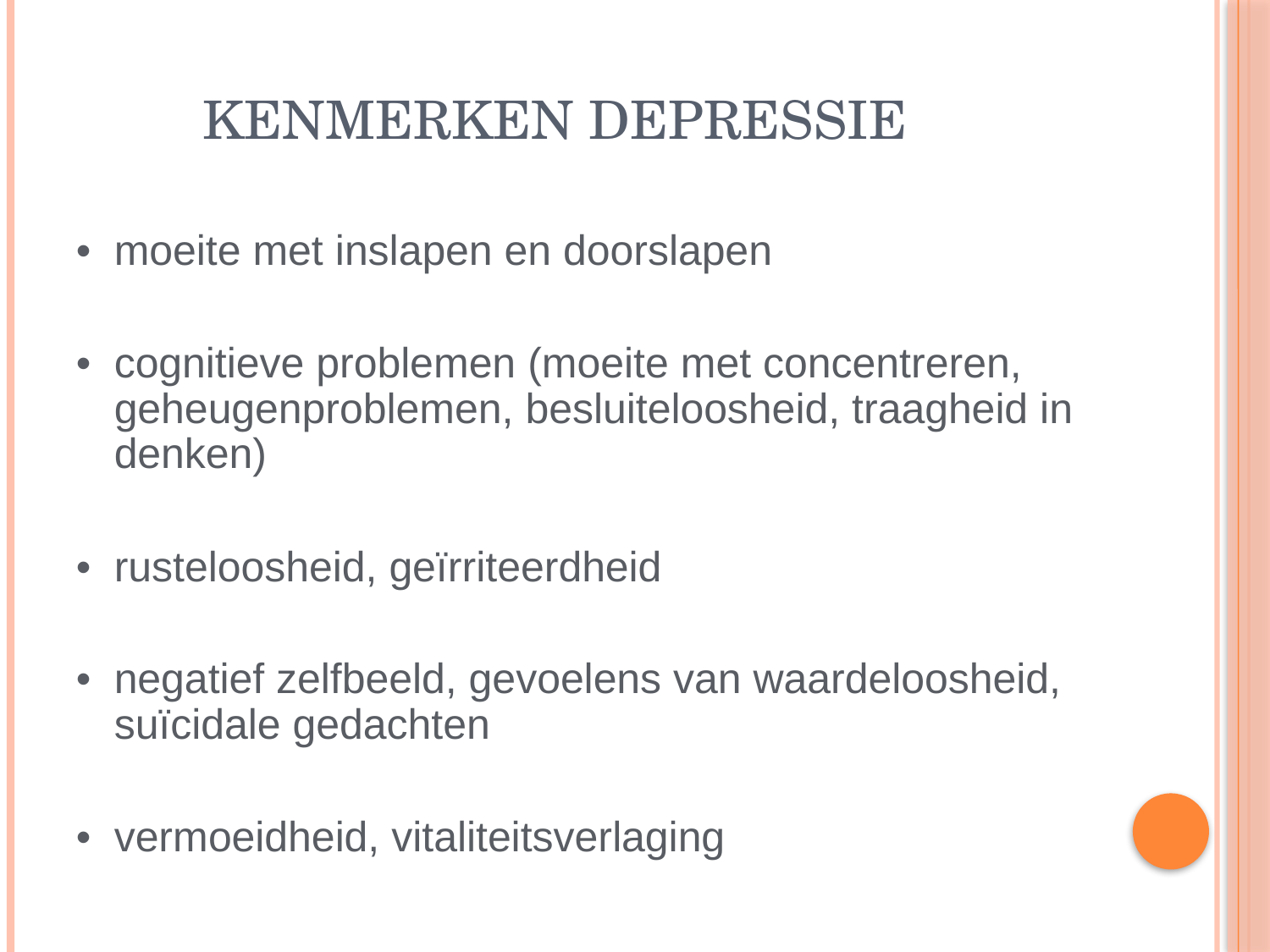

# Kenmerken depressie
•	moeite met inslapen en doorslapen

•	cognitieve problemen (moeite met concentreren, geheugenproblemen, besluiteloosheid, traagheid in denken)

•	rusteloosheid, geïrriteerdheid

•	negatief zelfbeeld, gevoelens van waardeloosheid, suïcidale gedachten

•	vermoeidheid, vitaliteitsverlaging